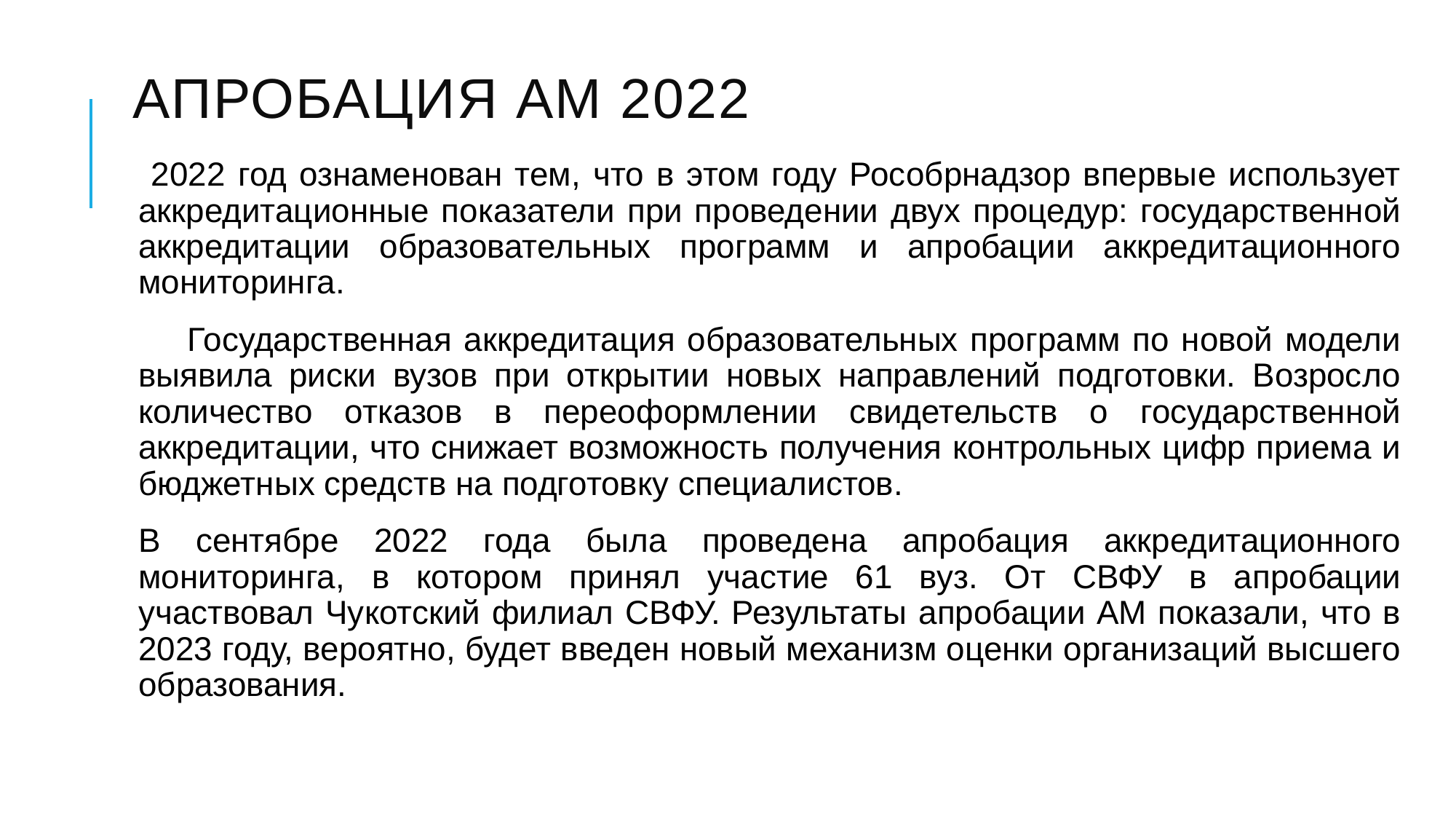

# Апробация АМ 2022
 2022 год ознаменован тем, что в этом году Рособрнадзор впервые использует аккредитационные показатели при проведении двух процедур: государственной аккредитации образовательных программ и апробации аккредитационного мониторинга.
    Государственная аккредитация образовательных программ по новой модели выявила риски вузов при открытии новых направлений подготовки. Возросло количество отказов в переоформлении свидетельств о государственной аккредитации, что снижает возможность получения контрольных цифр приема и бюджетных средств на подготовку специалистов.
В сентябре 2022 года была проведена апробация аккредитационного мониторинга, в котором принял участие 61 вуз. От СВФУ в апробации участвовал Чукотский филиал СВФУ. Результаты апробации АМ показали, что в 2023 году, вероятно, будет введен новый механизм оценки организаций высшего образования.